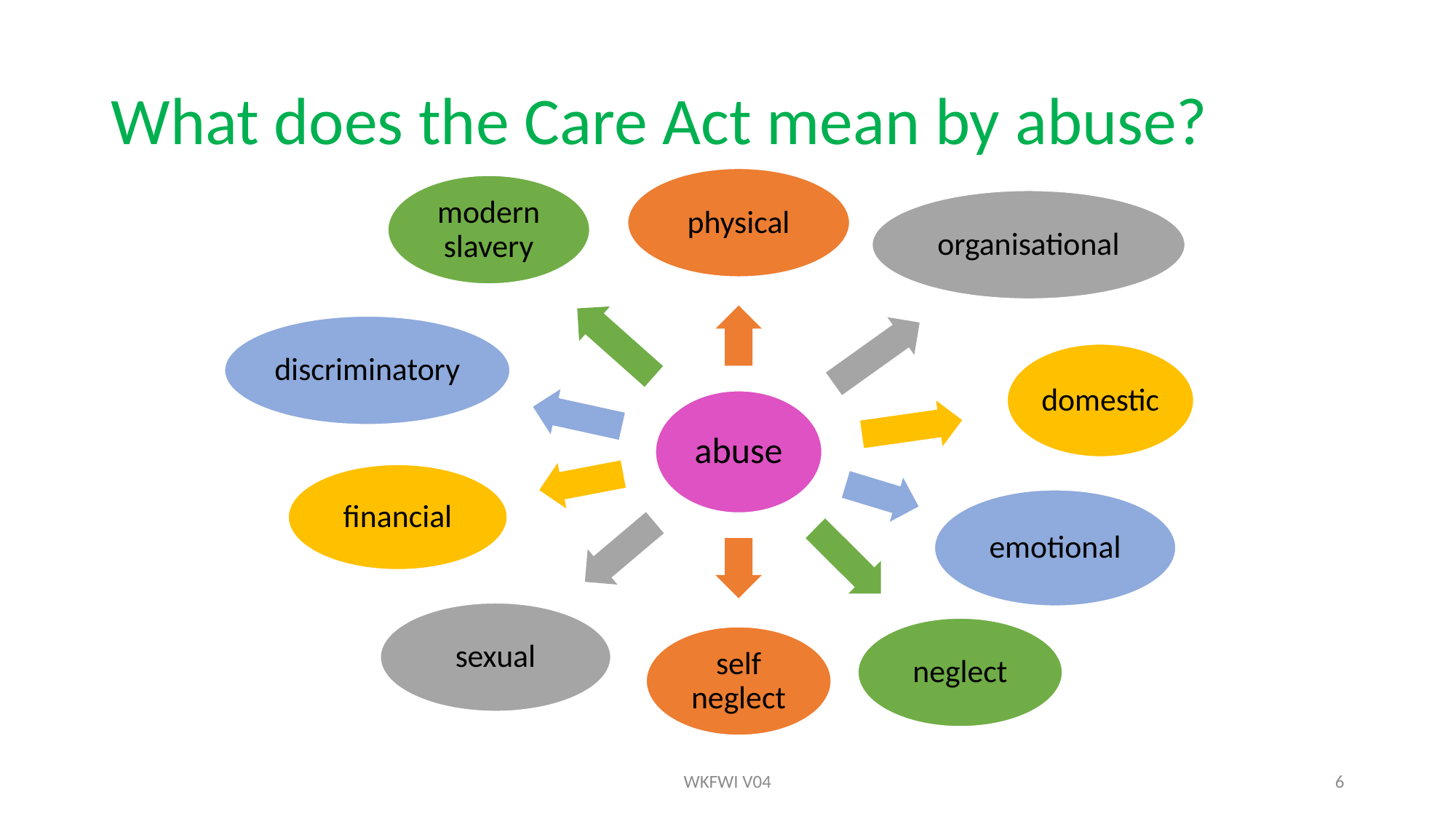

# What does the Care Act mean by abuse?
abuse

physical

organisational

domestic

emotional

neglect

self neglect

sexual

financial

discriminatory

modern slavery
WKFWI V04
6